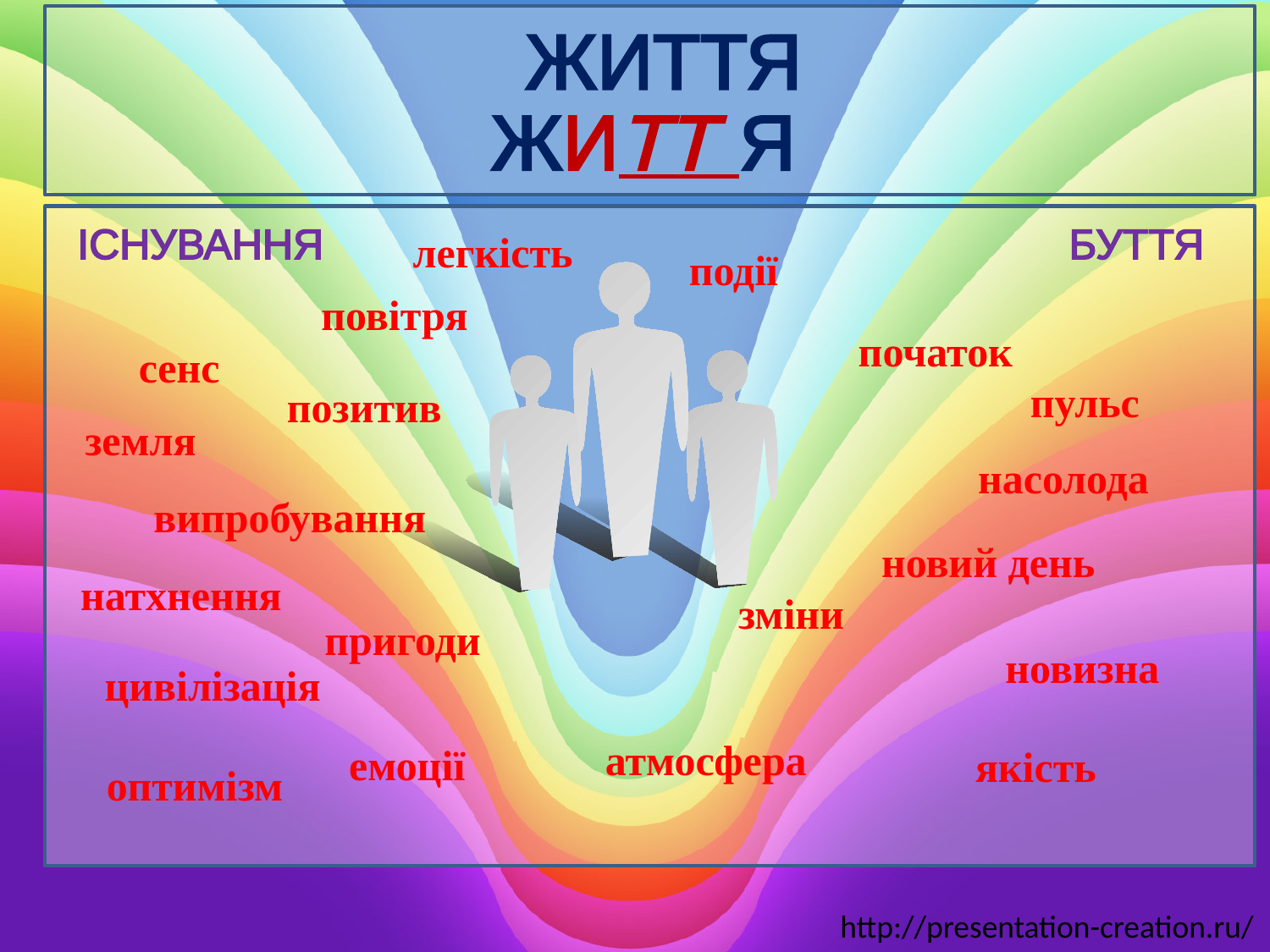

# ЖИТТЯ
ЖИТТ Я
БУТТЯ
ІСНУВАННЯ
легкість
події

повітря
 початок
сенс
пульс
 позитив
земля
насолода
випробування
новий день
натхнення
зміни
пригоди
новизна
цивілізація
атмосфера
емоції
якість
оптимізм